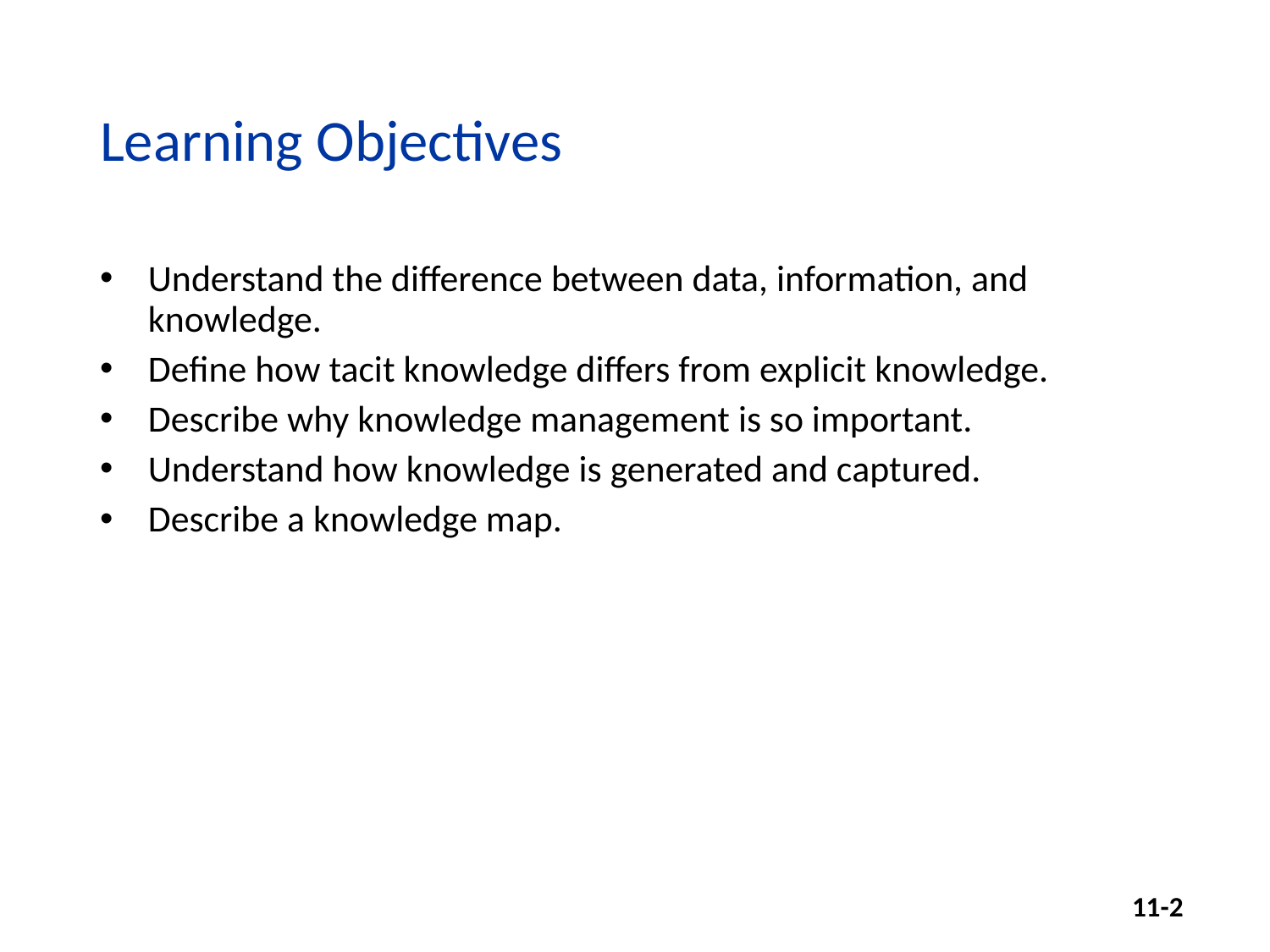

# Learning Objectives
Understand the difference between data, information, and knowledge.
Define how tacit knowledge differs from explicit knowledge.
Describe why knowledge management is so important.
Understand how knowledge is generated and captured.
Describe a knowledge map.